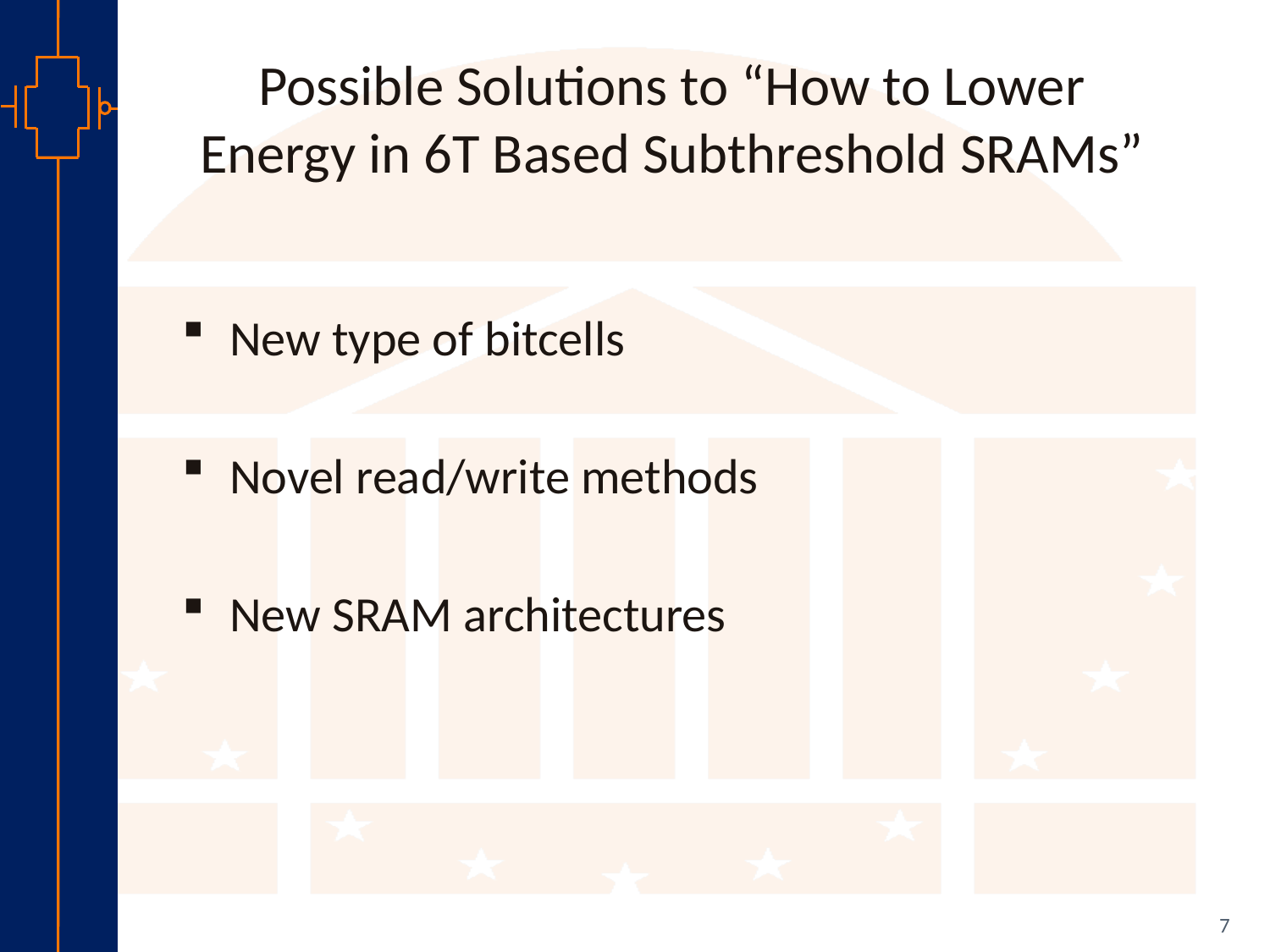

# Possible Solutions to “How to Lower Energy in 6T Based Subthreshold SRAMs”

New type of bitcells

Novel read/write methods

New SRAM architectures

7